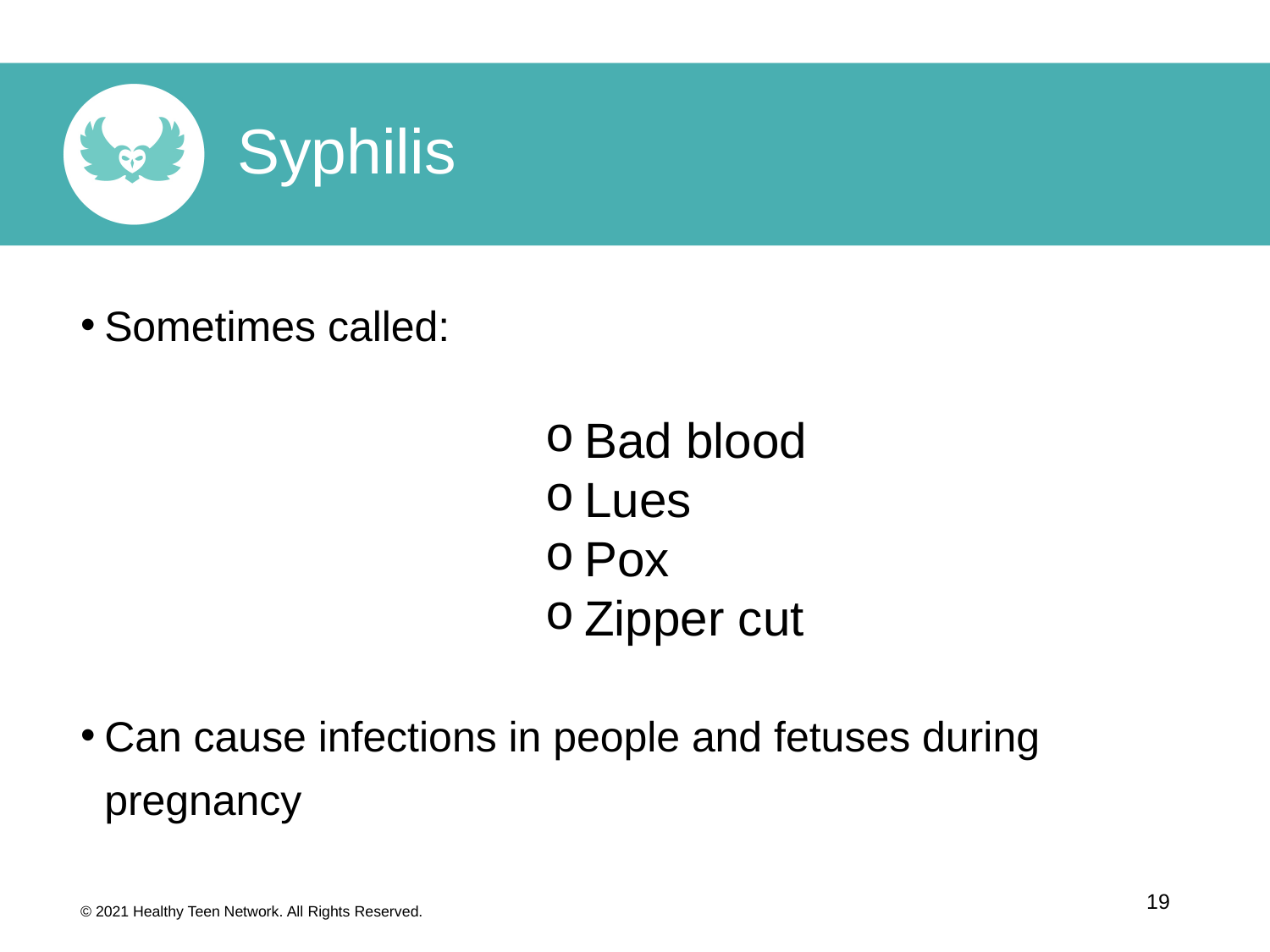

Syphilis
Sometimes called:

Can cause infections in people and fetuses during pregnancy

Bad blood
Lues
Pox
Zipper cut